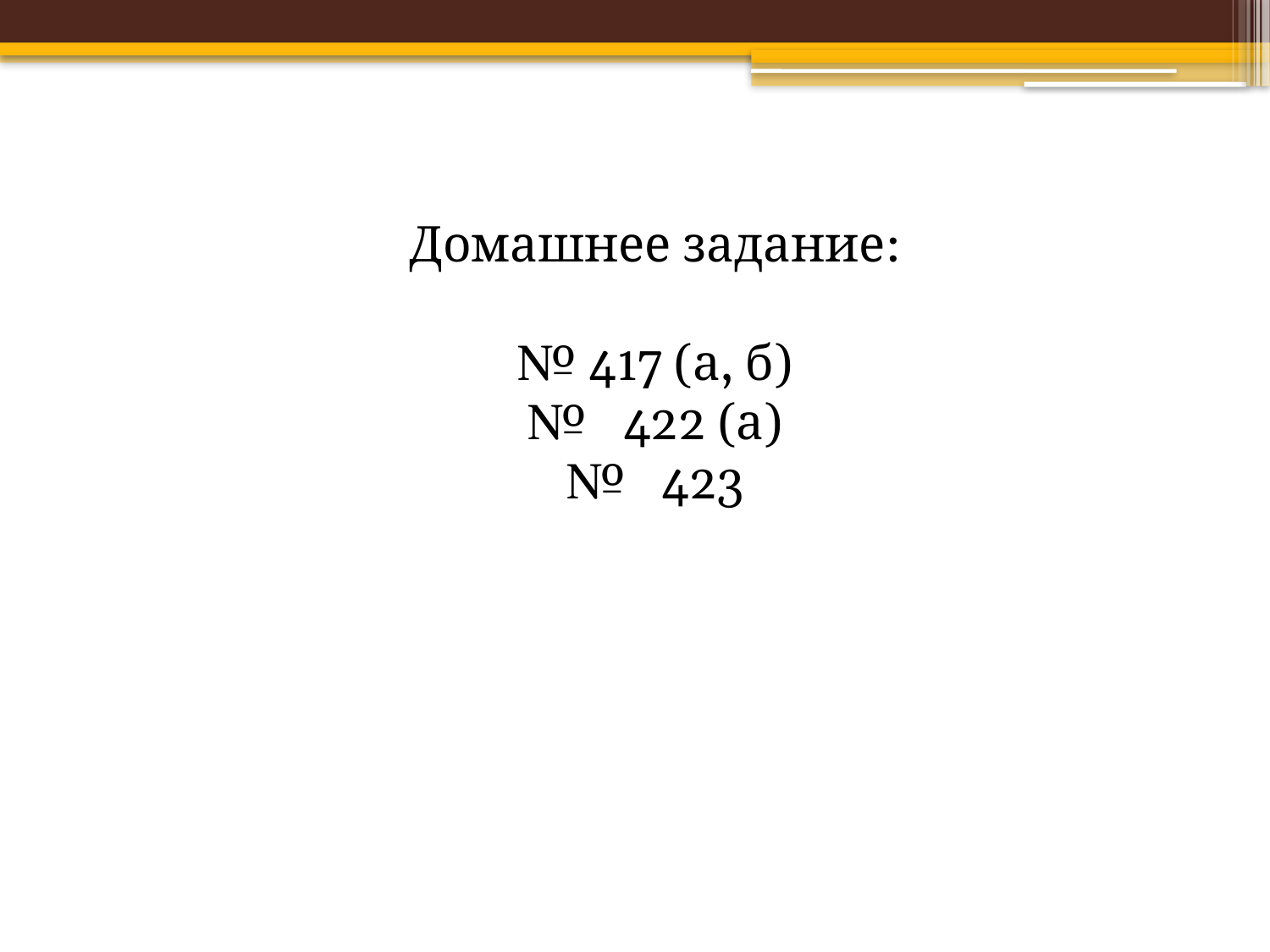

Домашнее задание:

№ 417 (а, б)
№   422 (а)
№   423